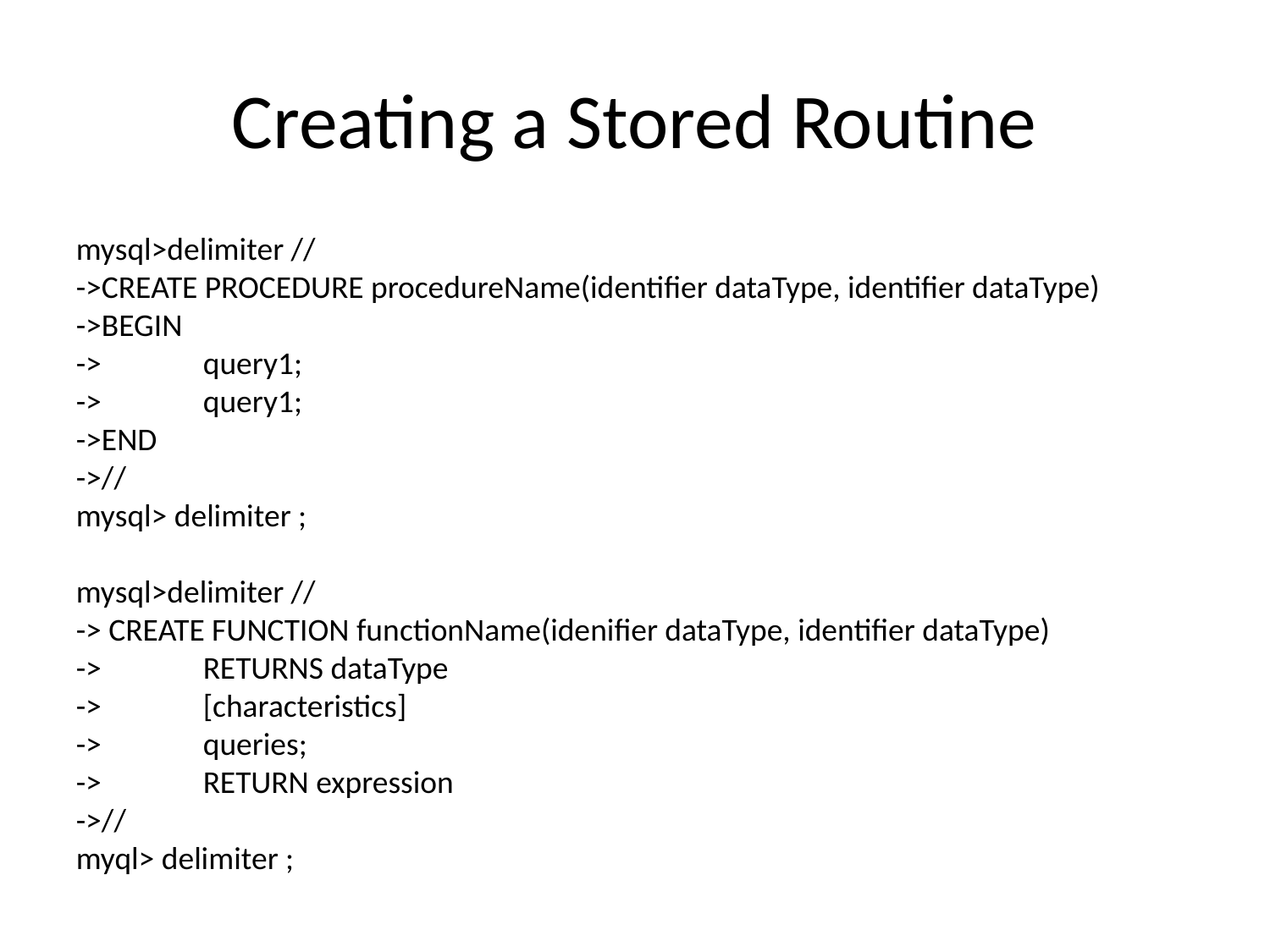

# Creating a Stored Routine
mysql>delimiter //
->CREATE PROCEDURE procedureName(identifier dataType, identifier dataType)
->BEGIN
-> 	query1;
->	query1;
->END
->//
mysql> delimiter ;

mysql>delimiter //
-> CREATE FUNCTION functionName(idenifier dataType, identifier dataType)
->	RETURNS dataType
->	[characteristics]
-> 	queries;
->	RETURN expression
->//
myql> delimiter ;